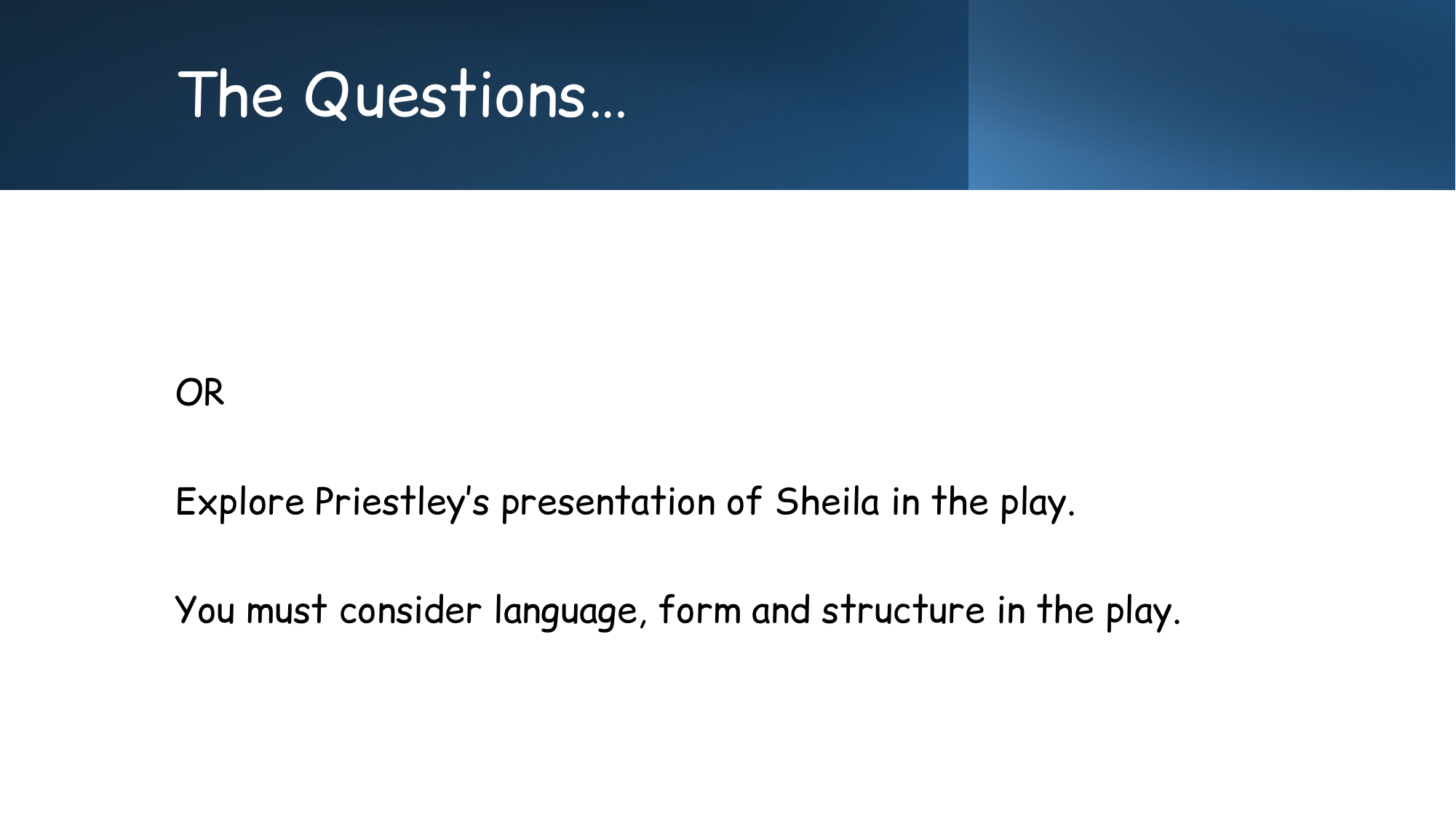

# The Questions…

OR

Explore Priestley’s presentation of Sheila in the play.

You must consider language, form and structure in the play.